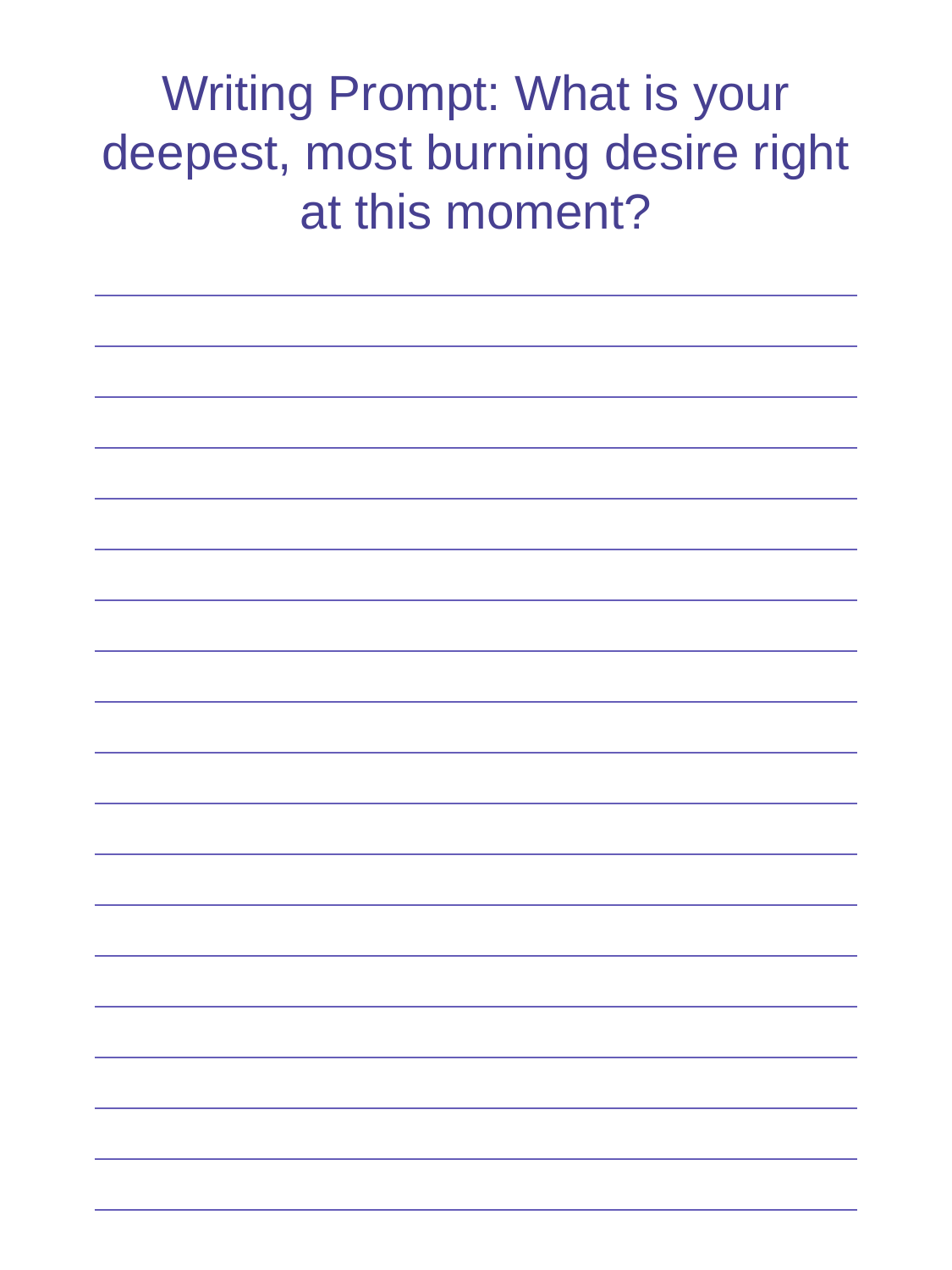

Writing Prompt: What is your deepest, most burning desire right at this moment?
|  |
| --- |
|  |
|  |
|  |
|  |
|  |
|  |
|  |
|  |
|  |
|  |
|  |
|  |
|  |
|  |
|  |
|  |
|  |